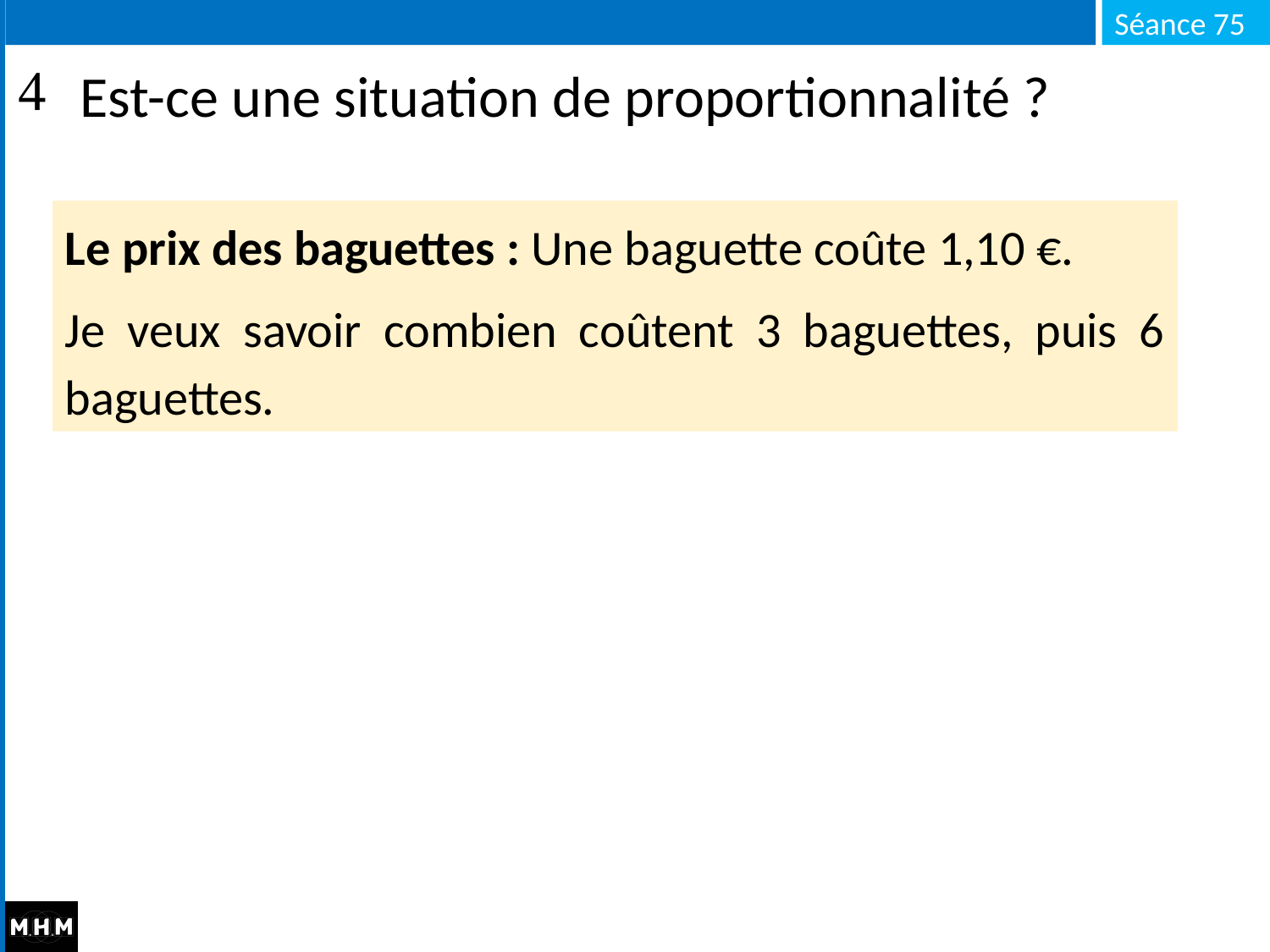

# Est-ce une situation de proportionnalité ?
Le prix des baguettes : Une baguette coûte 1,10 €.
Je veux savoir combien coûtent 3 baguettes, puis 6 baguettes.